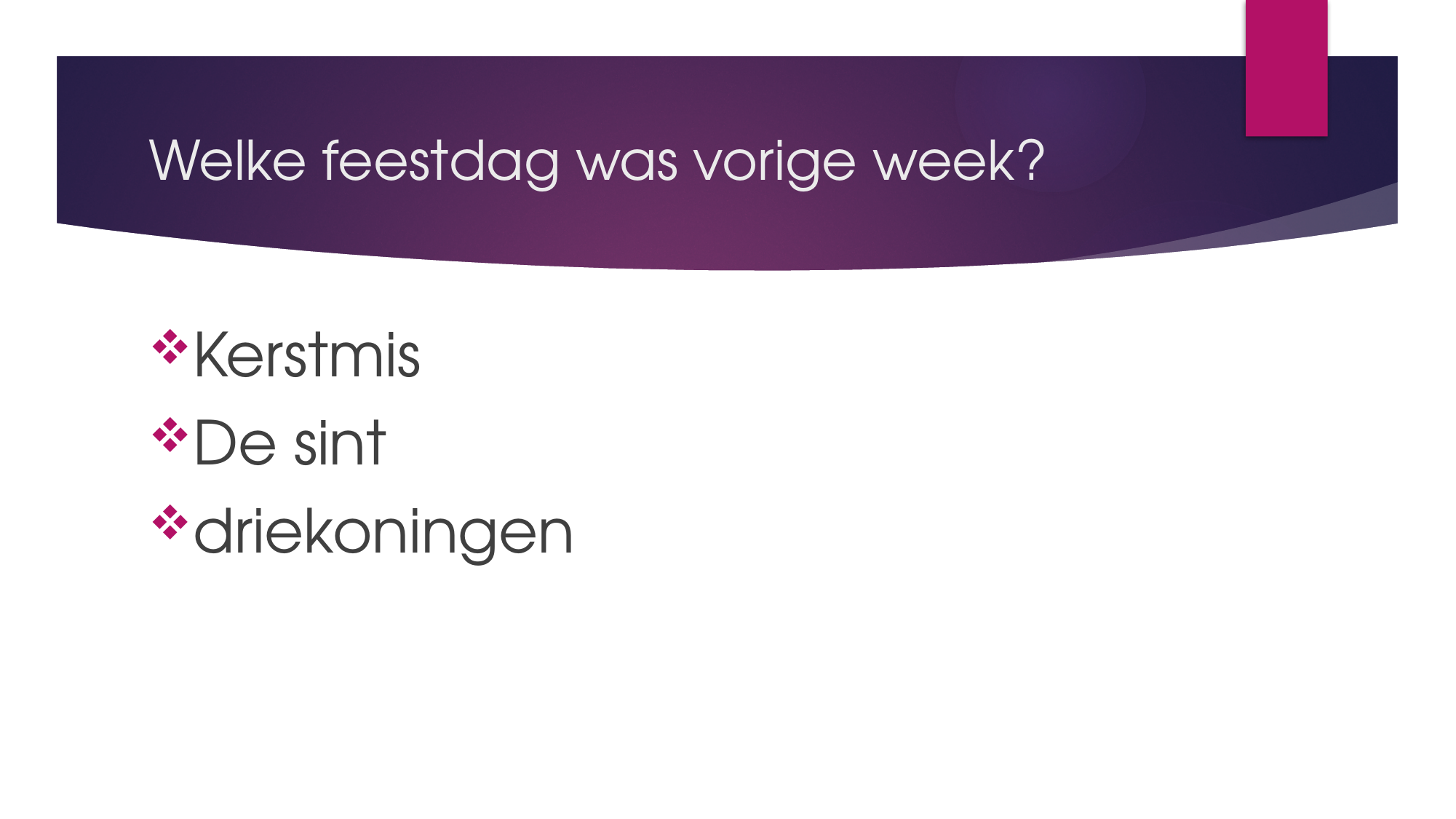

# Welke feestdag was vorige week?
Kerstmis
De sint
driekoningen